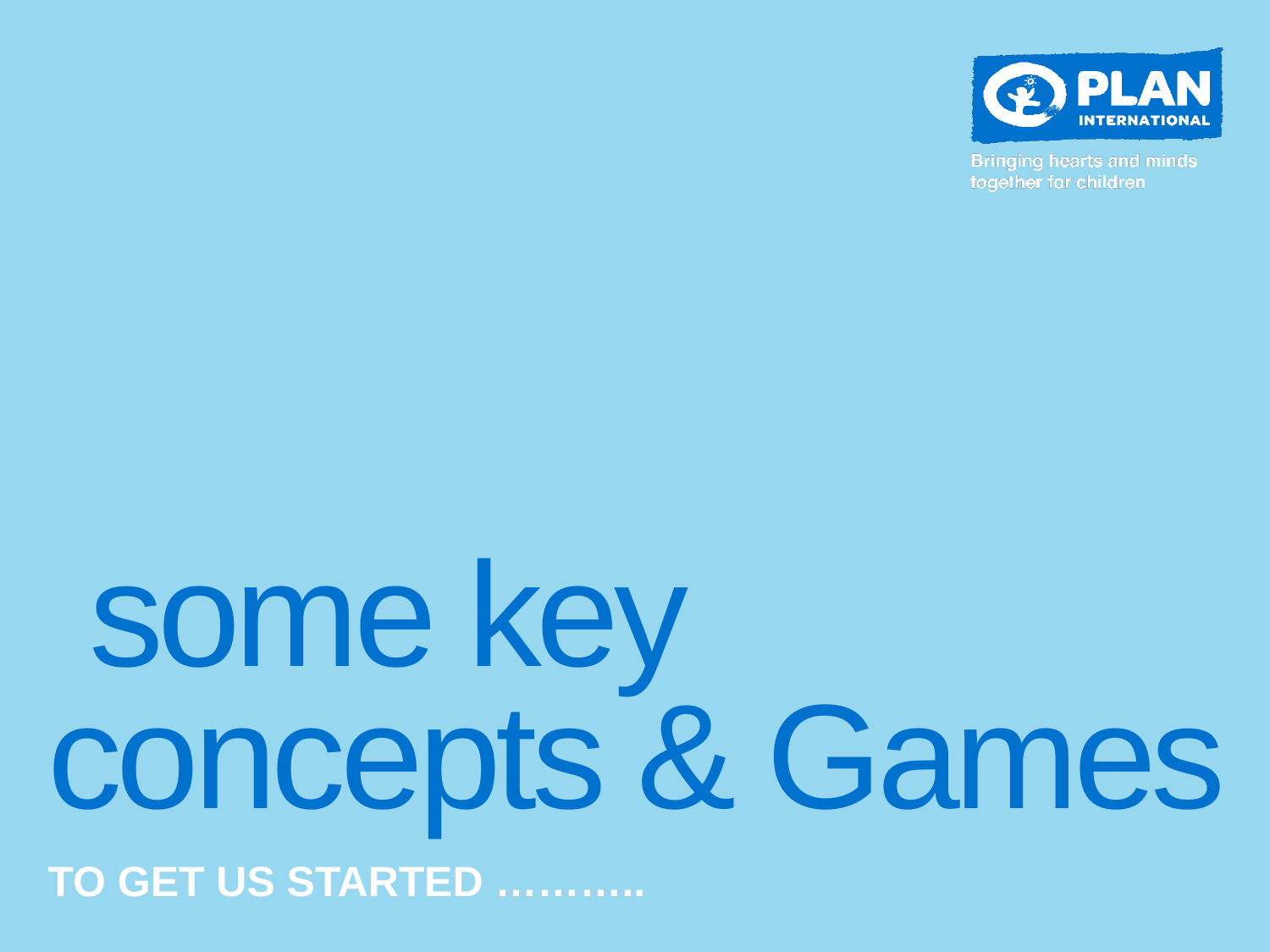

some key concepts & Games
TO GET US STARTED ………..